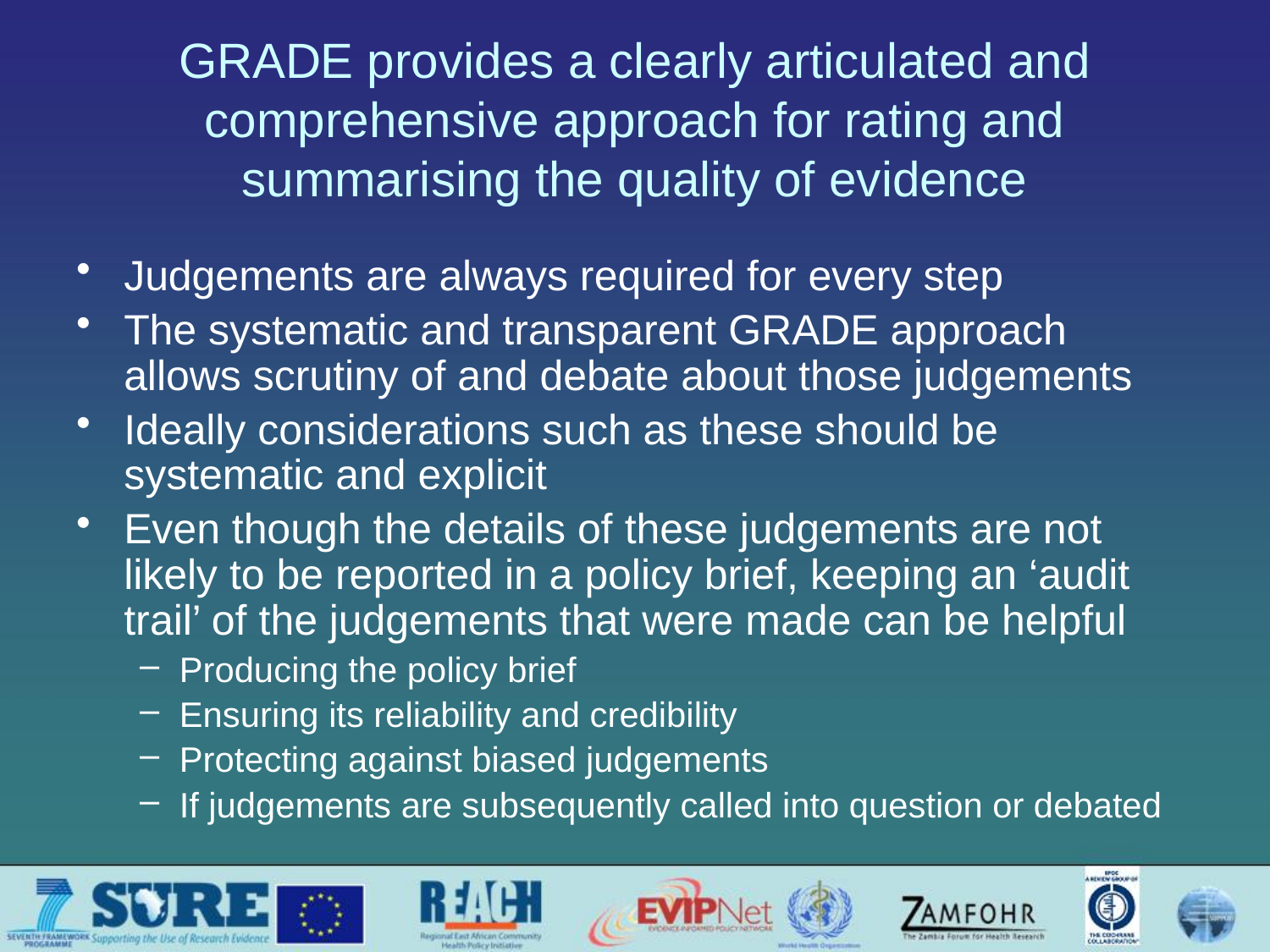

# GRADE provides a clearly articulated and comprehensive approach for rating and summarising the quality of evidence
Judgements are always required for every step
The systematic and transparent GRADE approach allows scrutiny of and debate about those judgements
Ideally considerations such as these should be systematic and explicit
Even though the details of these judgements are not likely to be reported in a policy brief, keeping an ‘audit trail’ of the judgements that were made can be helpful
Producing the policy brief
Ensuring its reliability and credibility
Protecting against biased judgements
If judgements are subsequently called into question or debated